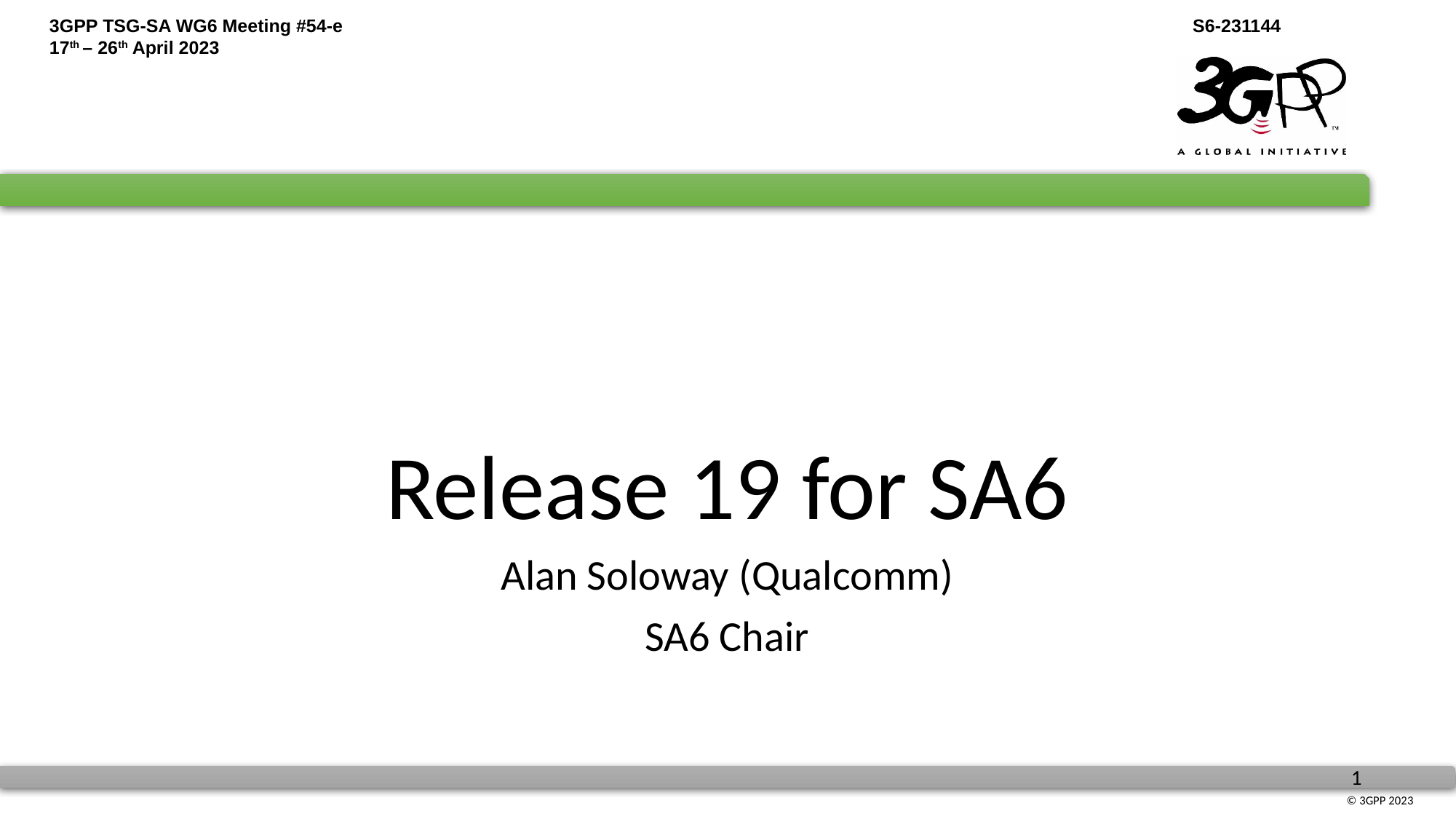

# Release 19 for SA6
Alan Soloway (Qualcomm)
SA6 Chair